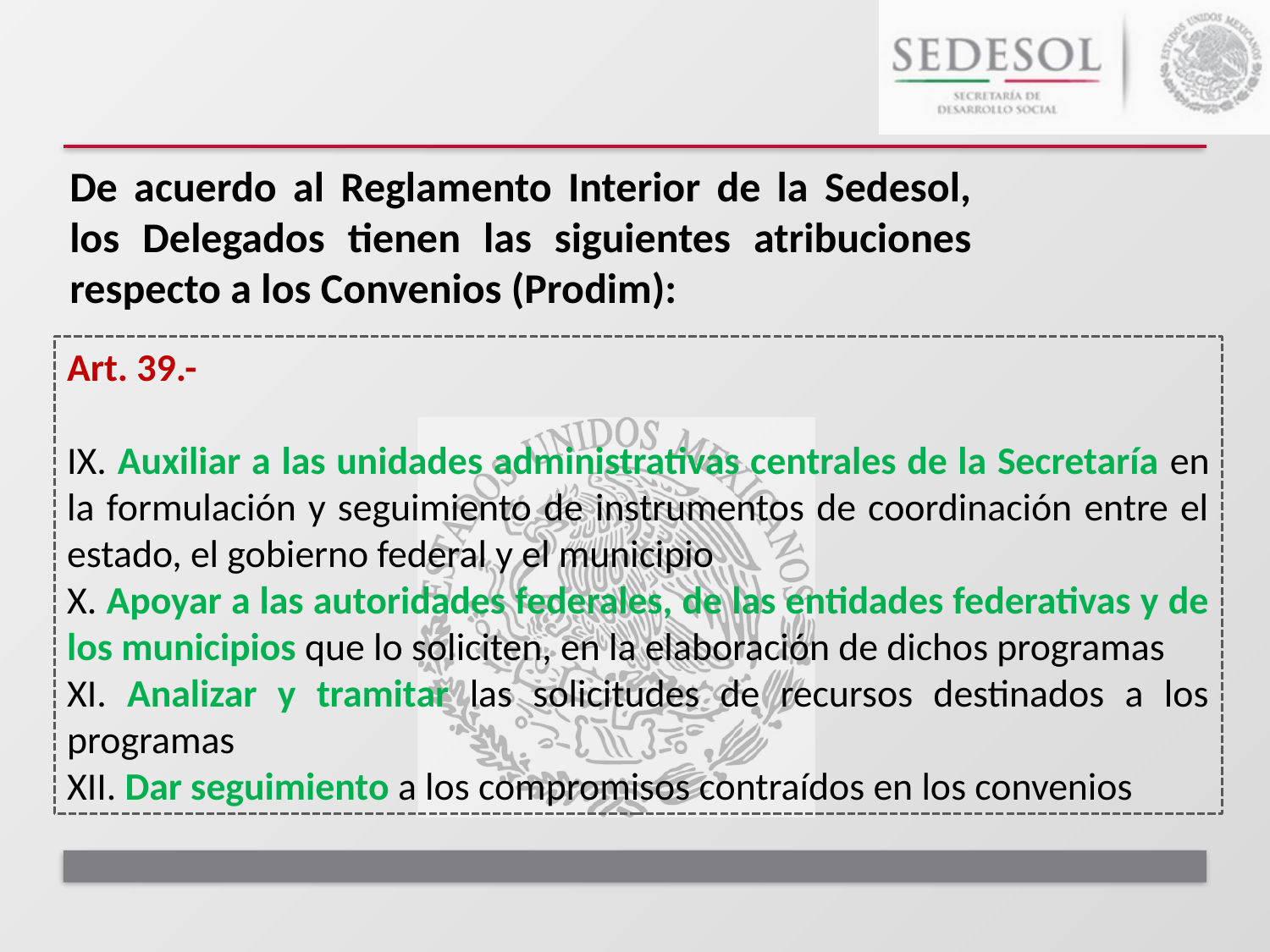

# De acuerdo al Reglamento Interior de la Sedesol, los Delegados tienen las siguientes atribuciones respecto a los Convenios (Prodim):
Art. 39.-

IX. Auxiliar a las unidades administrativas centrales de la Secretaría en la formulación y seguimiento de instrumentos de coordinación entre el estado, el gobierno federal y el municipio
X. Apoyar a las autoridades federales, de las entidades federativas y de los municipios que lo soliciten, en la elaboración de dichos programas
XI. Analizar y tramitar las solicitudes de recursos destinados a los programas
XII. Dar seguimiento a los compromisos contraídos en los convenios